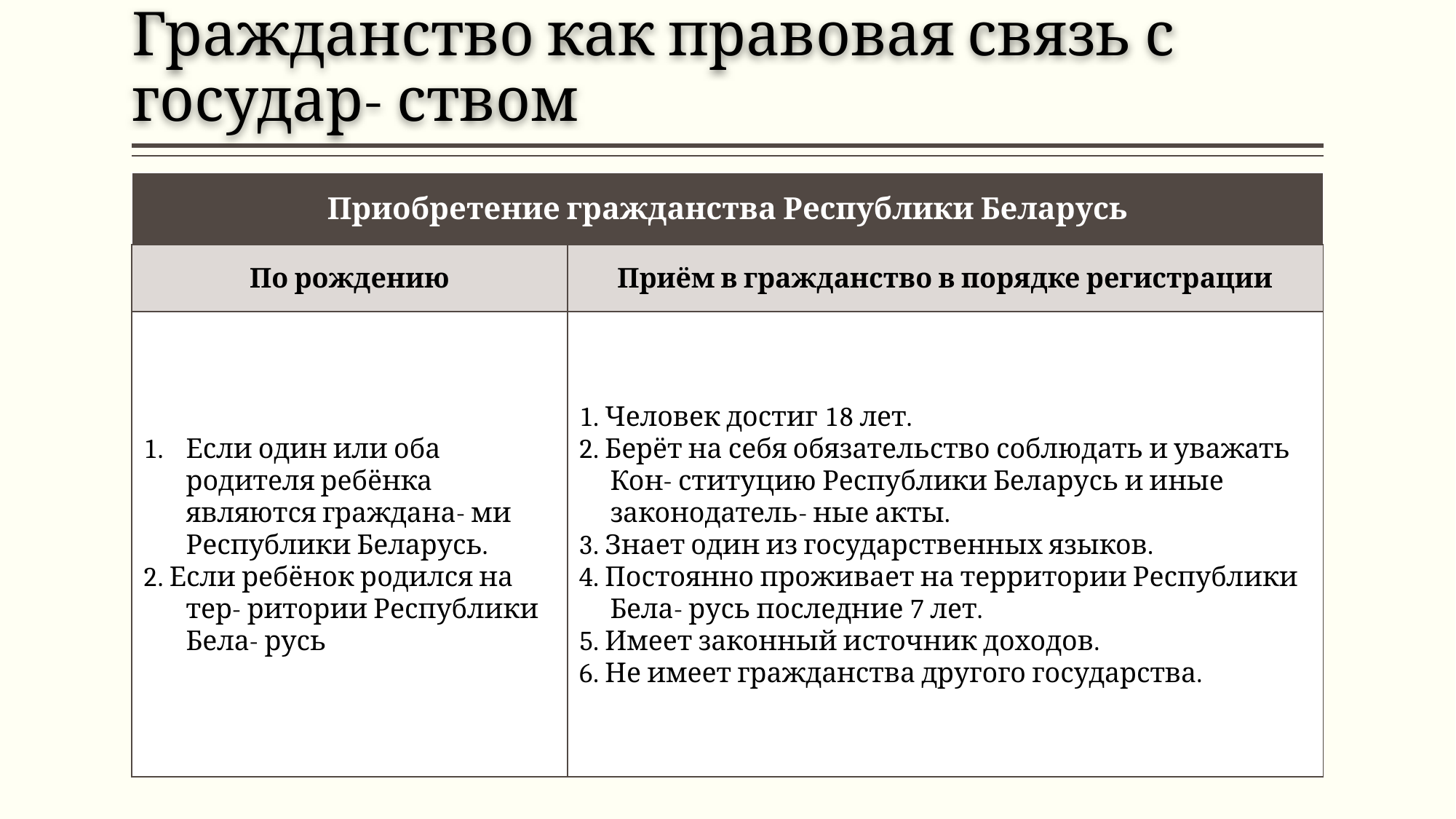

# Гражданство как правовая связь с государ- ством
| Приобретение гражданства Республики Беларусь |  |
| --- | --- |
| По рождению | Приём в гражданство в порядке регистрации |
| Если один или оба родителя ребёнка являются граждана- ми Республики Беларусь. 2. Если ребёнок родился на тер- ритории Республики Бела- русь | 1. Человек достиг 18 лет. 2. Берёт на себя обязательство соблюдать и уважать Кон- ституцию Республики Беларусь и иные законодатель- ные акты. 3. Знает один из государственных языков. 4. Постоянно проживает на территории Республики Бела- русь последние 7 лет. 5. Имеет законный источник доходов. 6. Не имеет гражданства другого государства. |